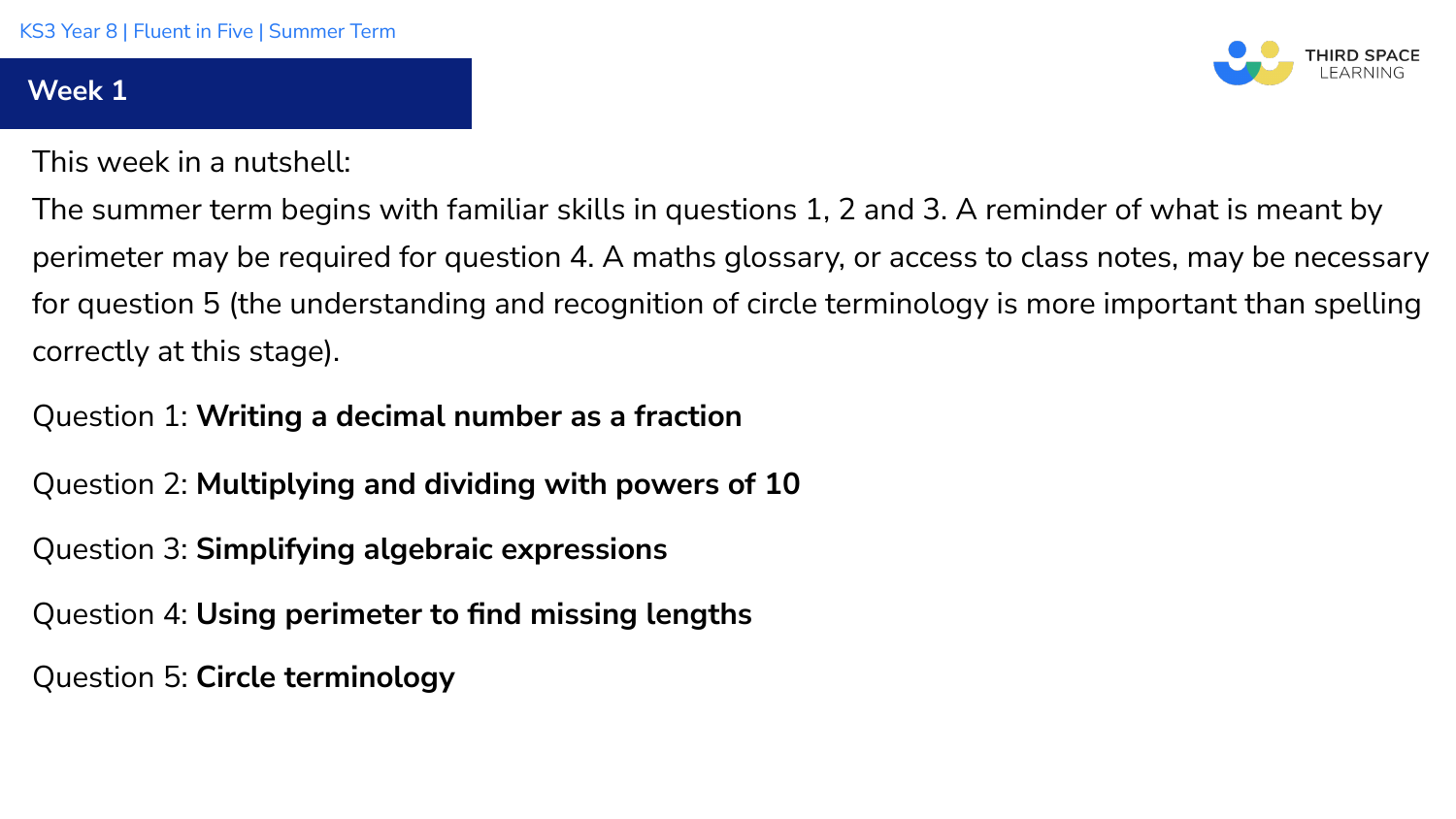

Week 1
| This week in a nutshell: The summer term begins with familiar skills in questions 1, 2 and 3. A reminder of what is meant by perimeter may be required for question 4. A maths glossary, or access to class notes, may be necessary for question 5 (the understanding and recognition of circle terminology is more important than spelling correctly at this stage). |
| --- |
| Question 1: Writing a decimal number as a fraction |
| Question 2: Multiplying and dividing with powers of 10 |
| Question 3: Simplifying algebraic expressions |
| Question 4: Using perimeter to find missing lengths |
| Question 5: Circle terminology |